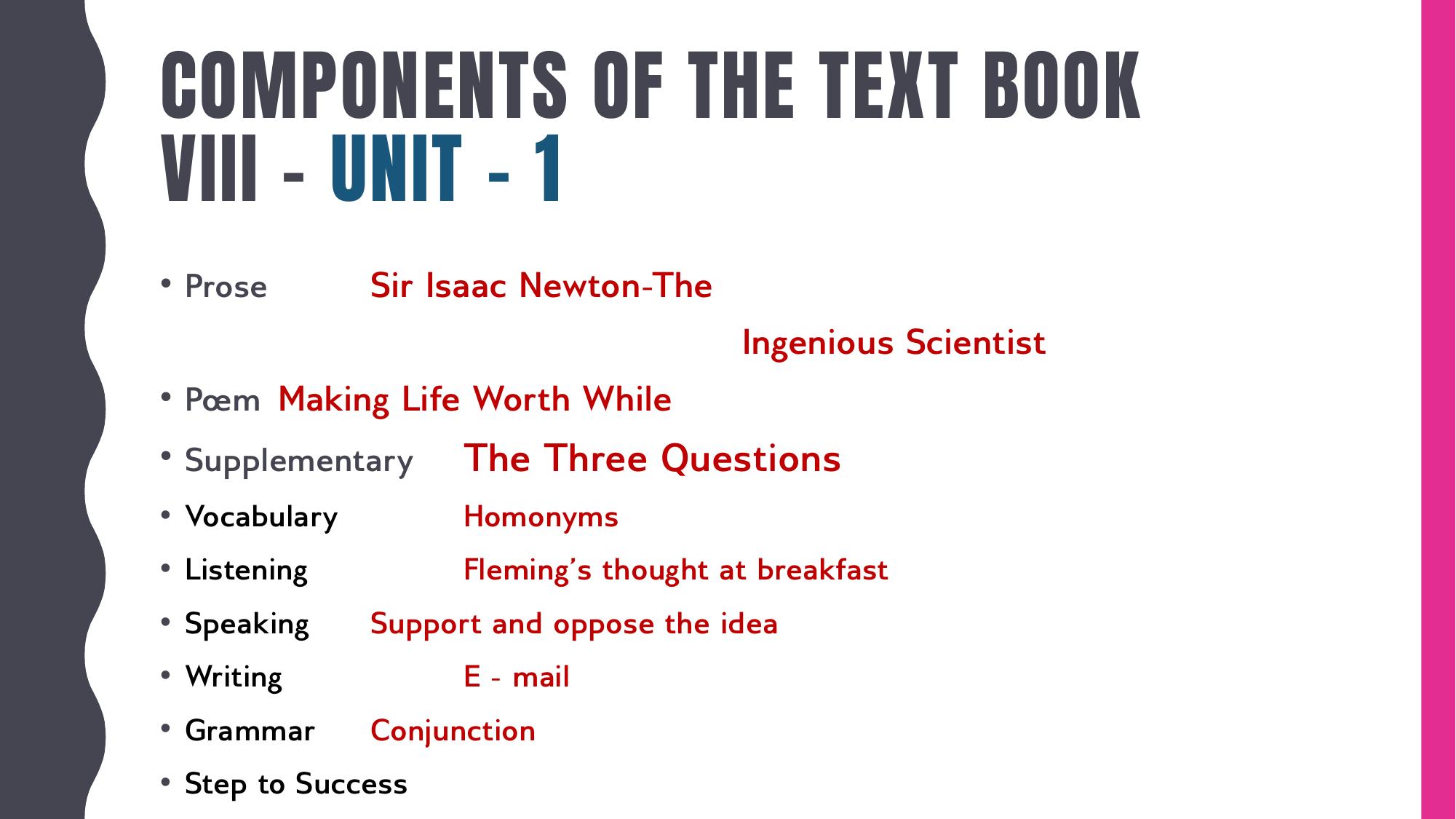

# Components of the text book VIII - Unit - 1
Prose      			Sir Isaac Newton-The
                                                  Ingenious Scientist
Poem 			Making Life Worth While
Supplementary 		The Three Questions
Vocabulary           		Homonyms
Listening               		Fleming’s thought at breakfast
Speaking			Support and oppose the idea
Writing                		E - mail
Grammar			Conjunction
Step to Success